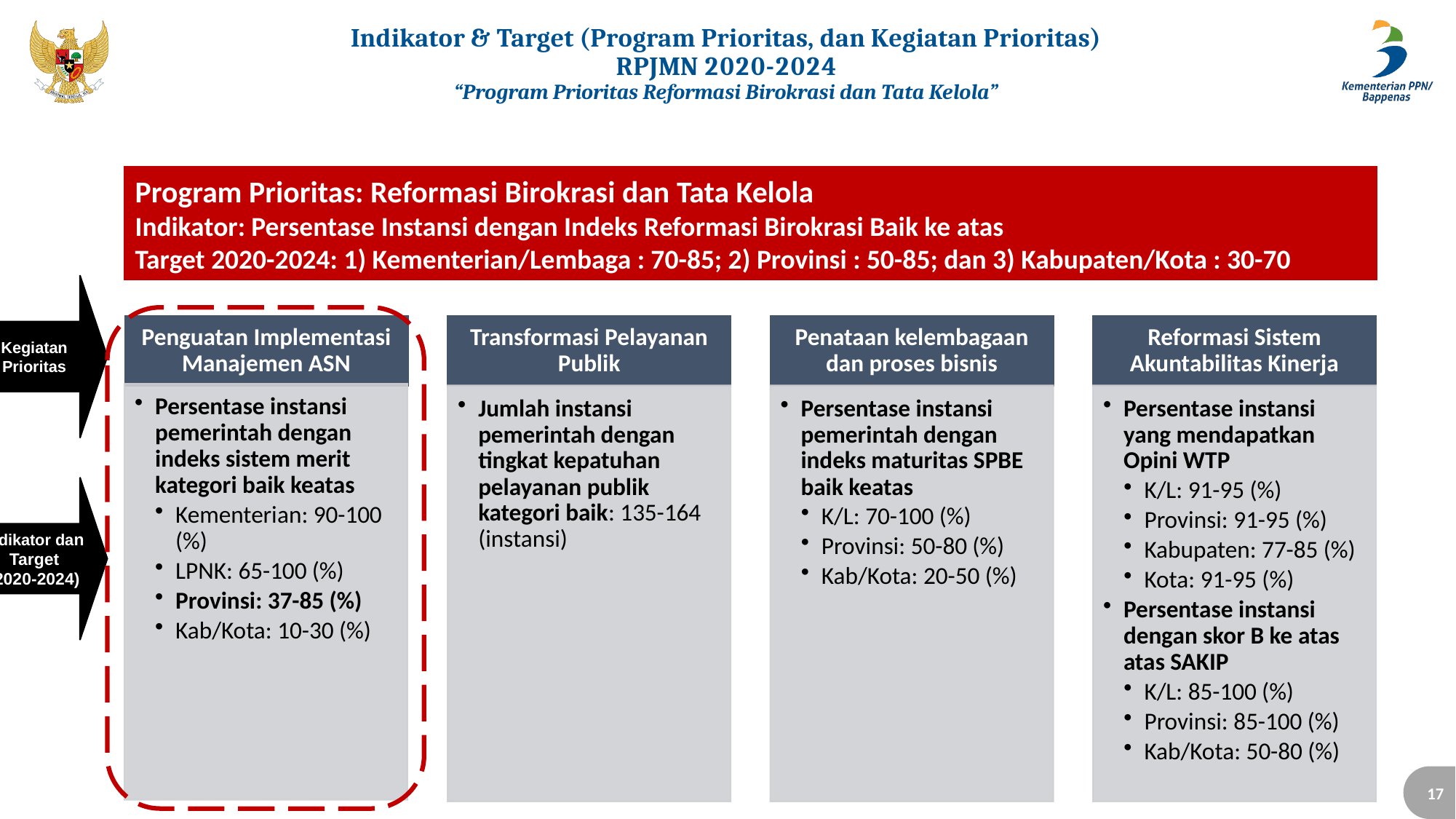

# Indikator & Target (Program Prioritas, dan Kegiatan Prioritas) RPJMN 2020-2024 “Program Prioritas Reformasi Birokrasi dan Tata Kelola”
Program Prioritas: Reformasi Birokrasi dan Tata Kelola
Indikator: Persentase Instansi dengan Indeks Reformasi Birokrasi Baik ke atas
Target 2020-2024: 1) Kementerian/Lembaga : 70-85; 2) Provinsi : 50-85; dan 3) Kabupaten/Kota : 30-70
Kegiatan Prioritas

Penguatan Implementasi Manajemen ASN
Persentase instansi pemerintah dengan indeks sistem merit kategori baik keatas
Kementerian: 90-100 (%)
LPNK: 65-100 (%)
Provinsi: 37-85 (%)
Kab/Kota: 10-30 (%)
Transformasi Pelayanan Publik
Jumlah instansi pemerintah dengan tingkat kepatuhan pelayanan publik kategori baik: 135-164 (instansi)
Penataan kelembagaan dan proses bisnis
Persentase instansi pemerintah dengan indeks maturitas SPBE baik keatas
K/L: 70-100 (%)
Provinsi: 50-80 (%)
Kab/Kota: 20-50 (%)
Reformasi Sistem Akuntabilitas Kinerja
Persentase instansi yang mendapatkan Opini WTP
K/L: 91-95 (%)
Provinsi: 91-95 (%)
Kabupaten: 77-85 (%)
Kota: 91-95 (%)
Persentase instansi dengan skor B ke atas atas SAKIP
K/L: 85-100 (%)
Provinsi: 85-100 (%)
Kab/Kota: 50-80 (%)
Indikator dan Target (2020-2024)
17